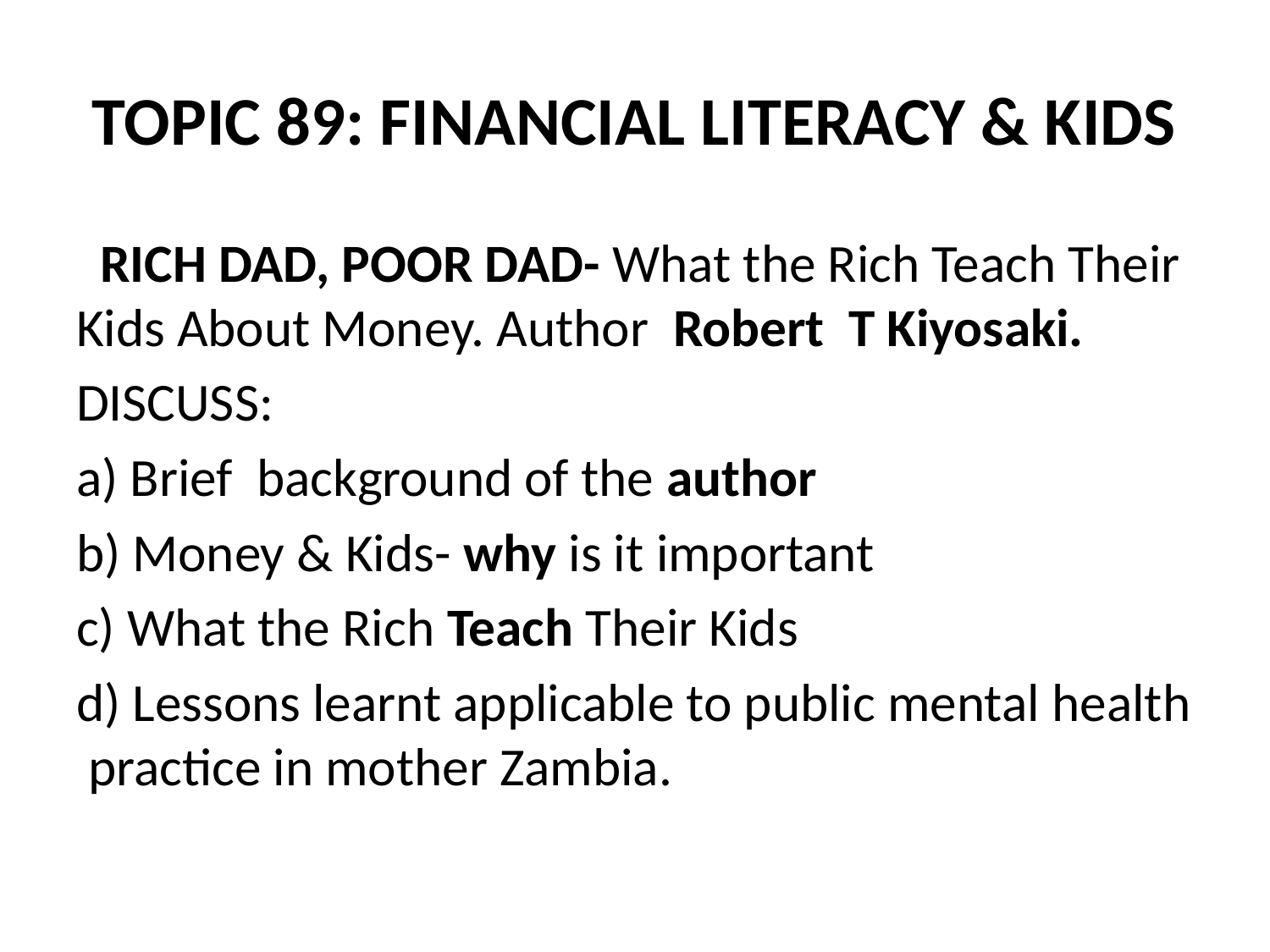

# TOPIC 89: FINANCIAL LITERACY & KIDS
  RICH DAD, POOR DAD- What the Rich Teach Their Kids About Money. Author  Robert  T Kiyosaki.
DISCUSS:
a) Brief  background of the author
b) Money & Kids- why is it important
c) What the Rich Teach Their Kids
d) Lessons learnt applicable to public mental health  practice in mother Zambia.